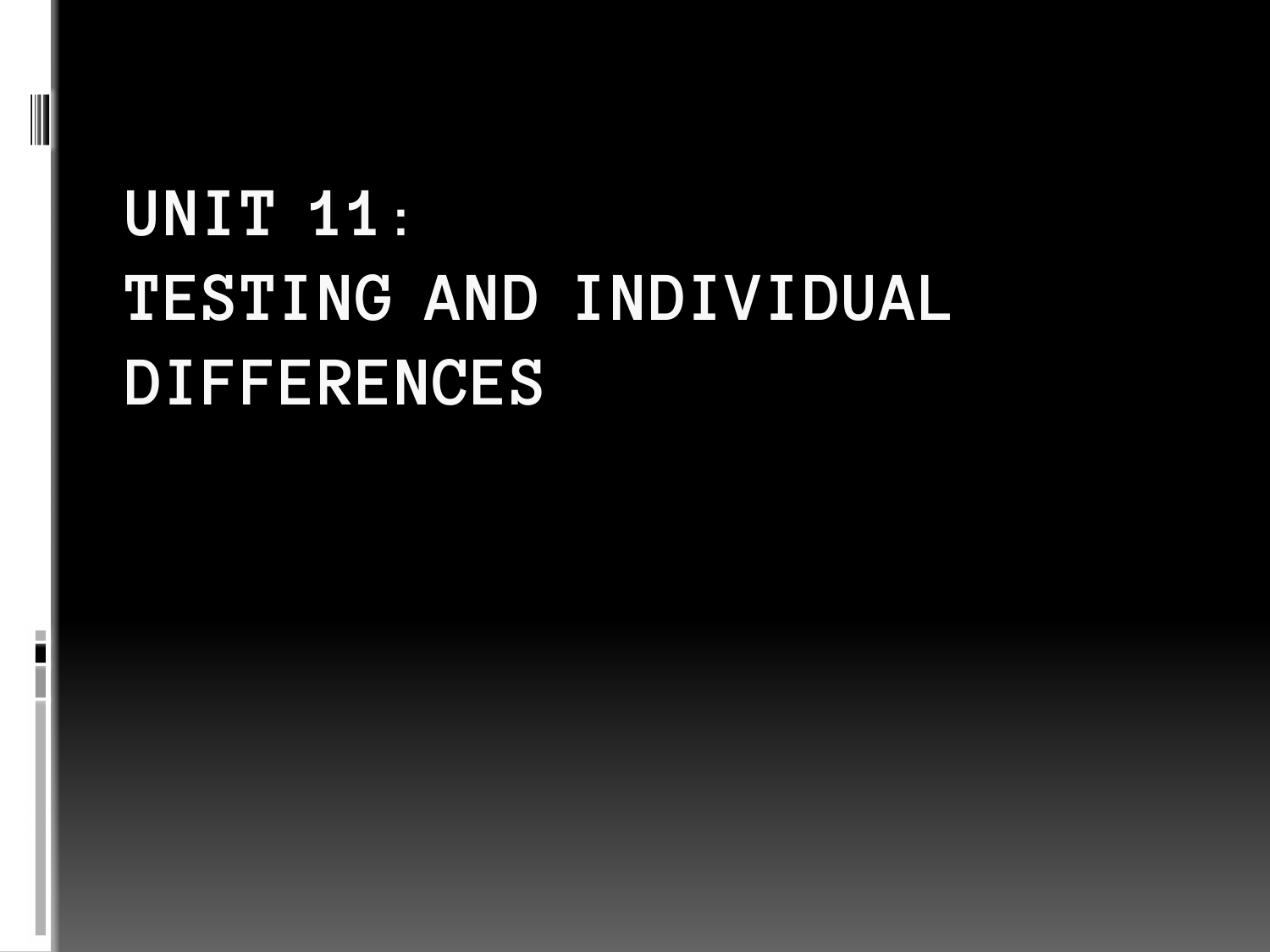

# Unit 11: Testing and Individual Differences